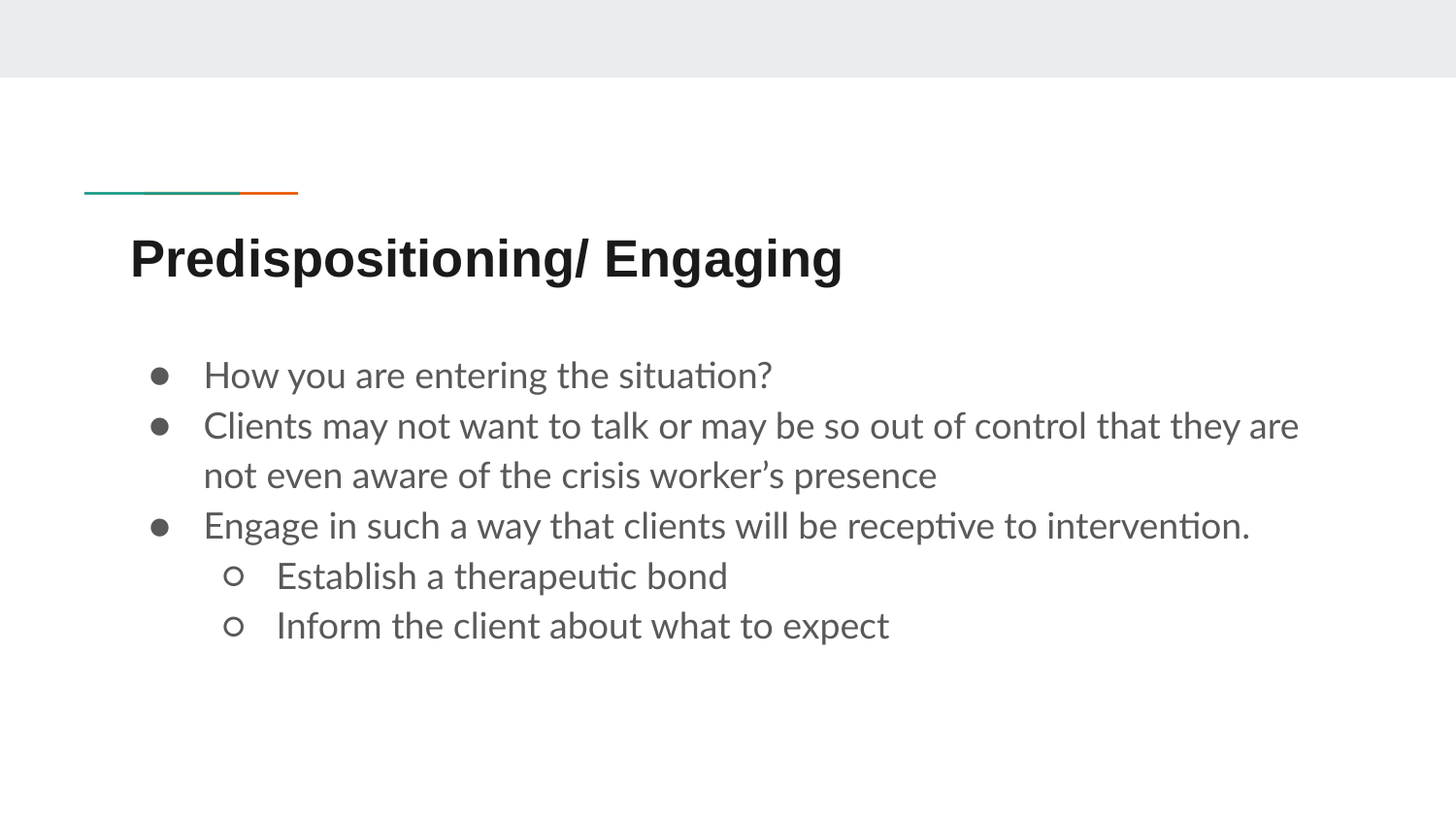

# Predispositioning/ Engaging
How you are entering the situation?
Clients may not want to talk or may be so out of control that they are not even aware of the crisis worker’s presence
Engage in such a way that clients will be receptive to intervention.
Establish a therapeutic bond
Inform the client about what to expect